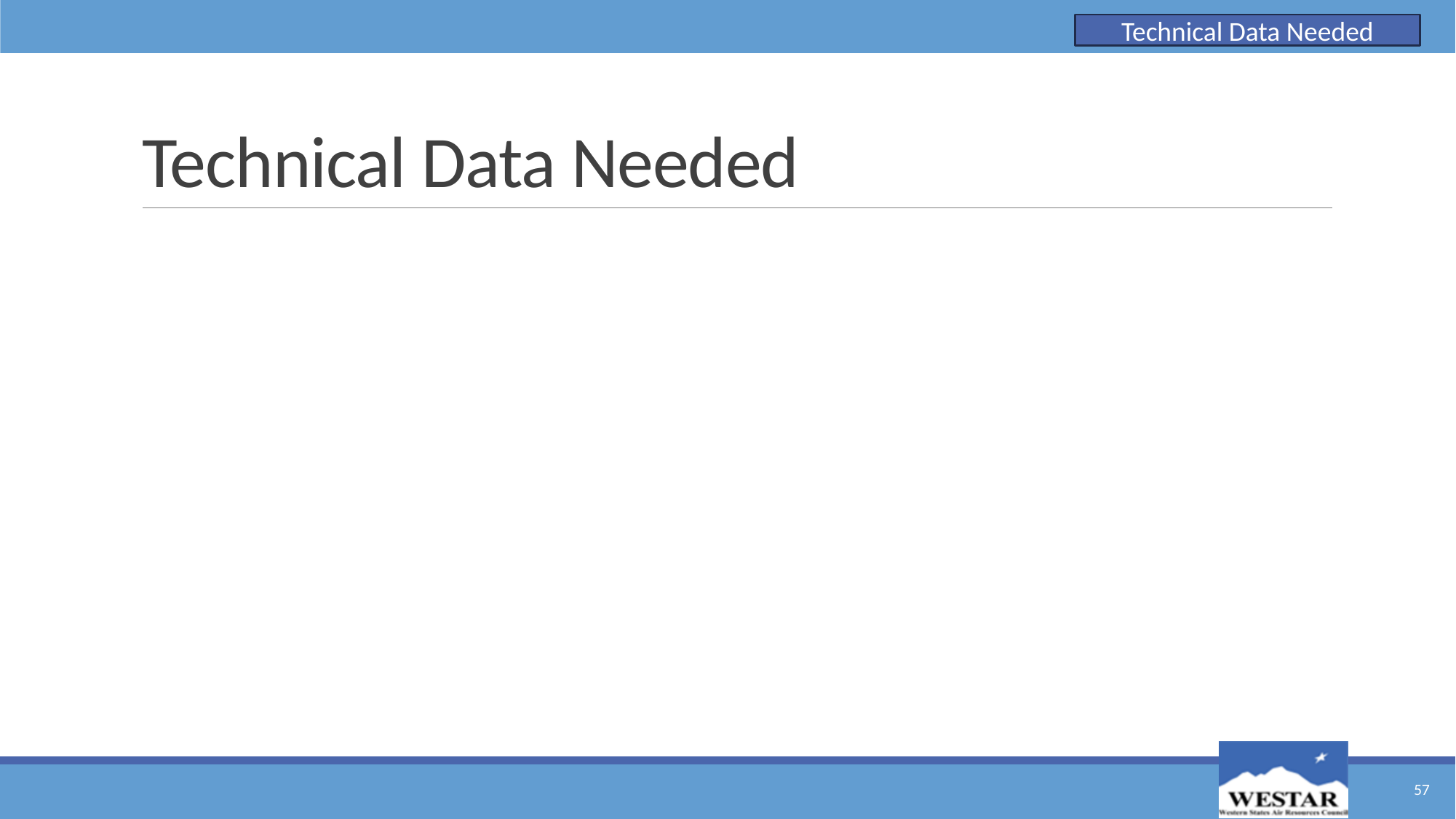

Technical Data Needed
# Technical Data Needed

57